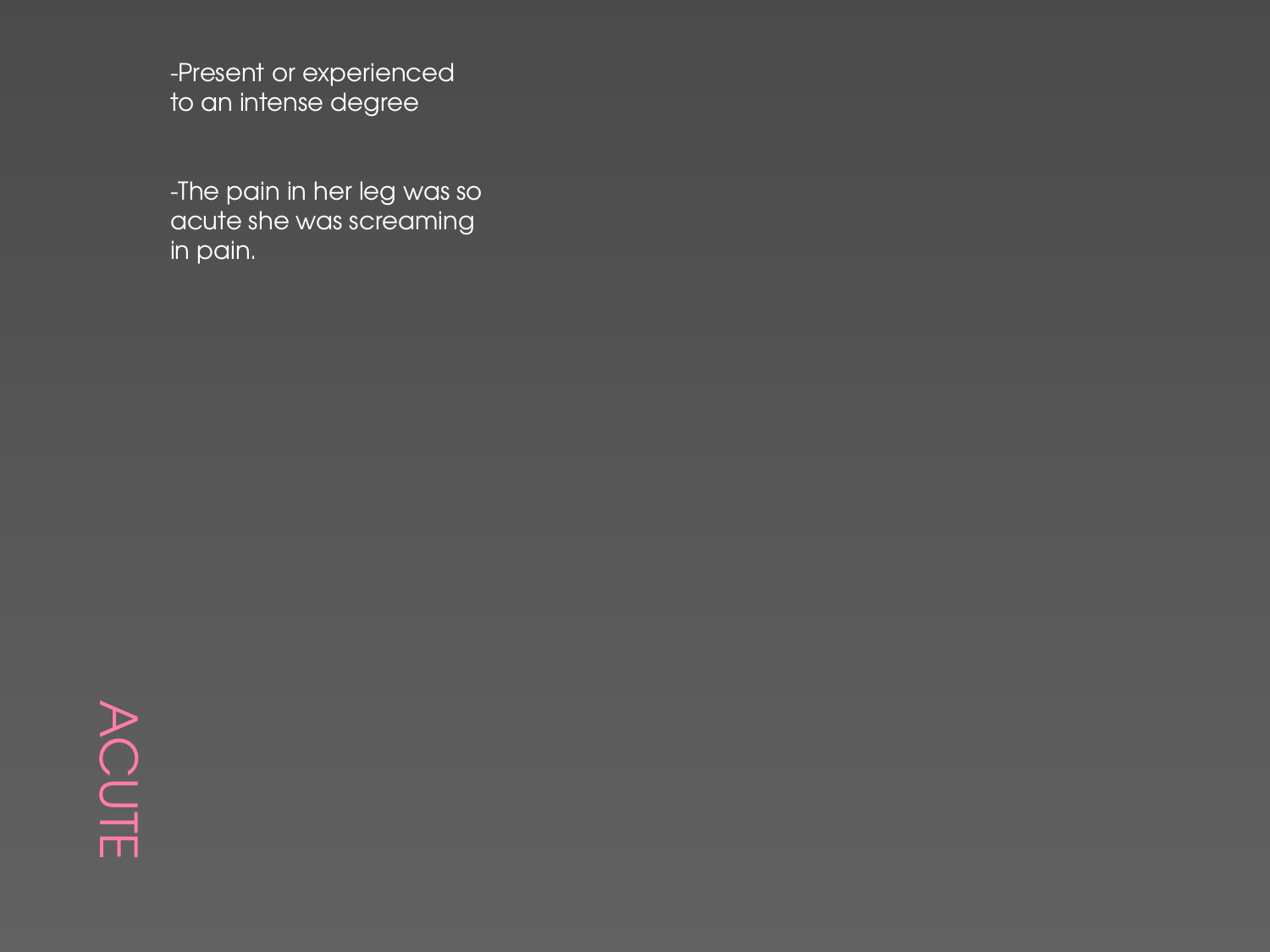

# Acute
-Present or experienced to an intense degree

-The pain in her leg was so acute she was screaming in pain.